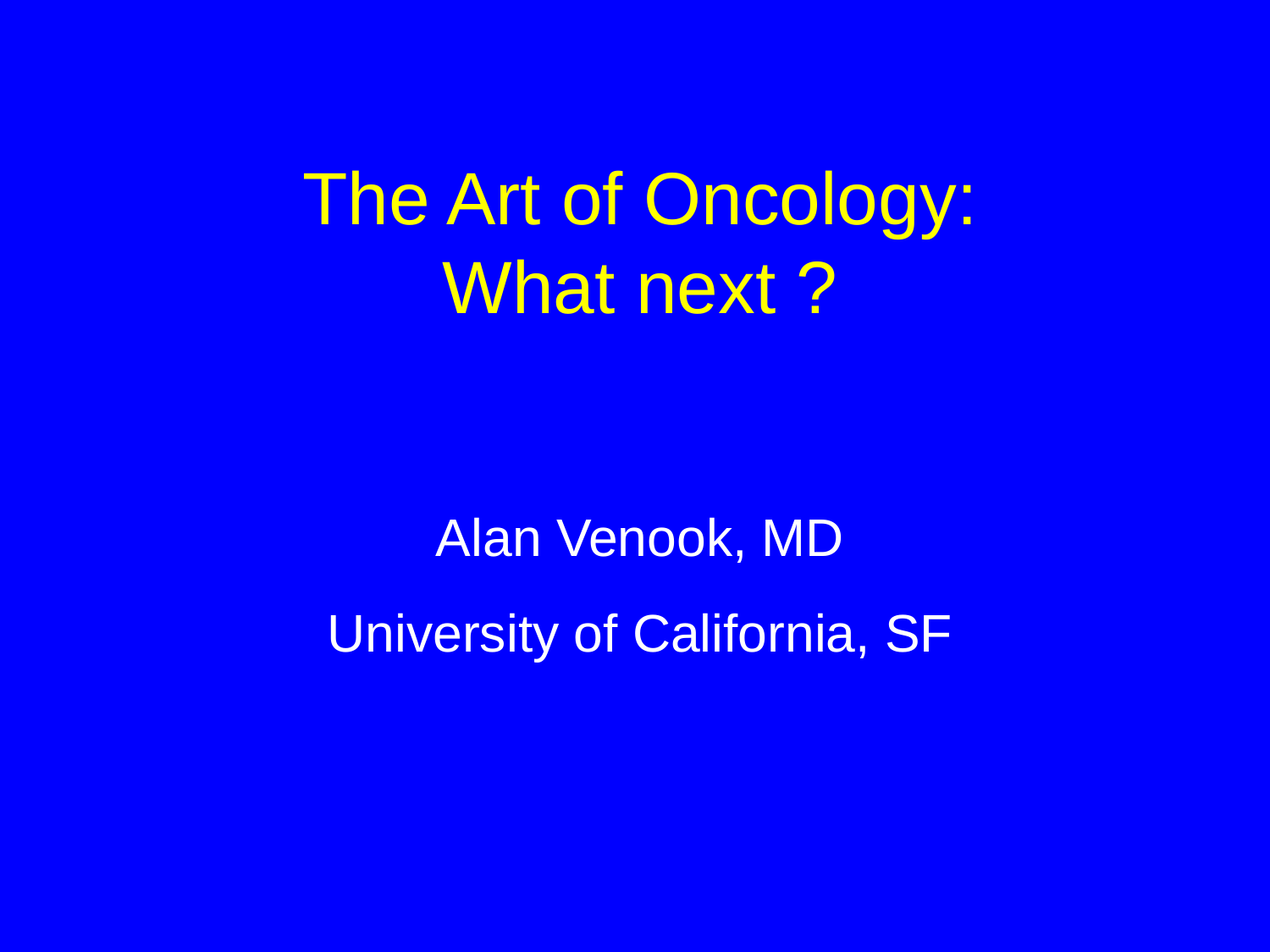

# The Art of Oncology: What next ?
Alan Venook, MD
University of California, SF